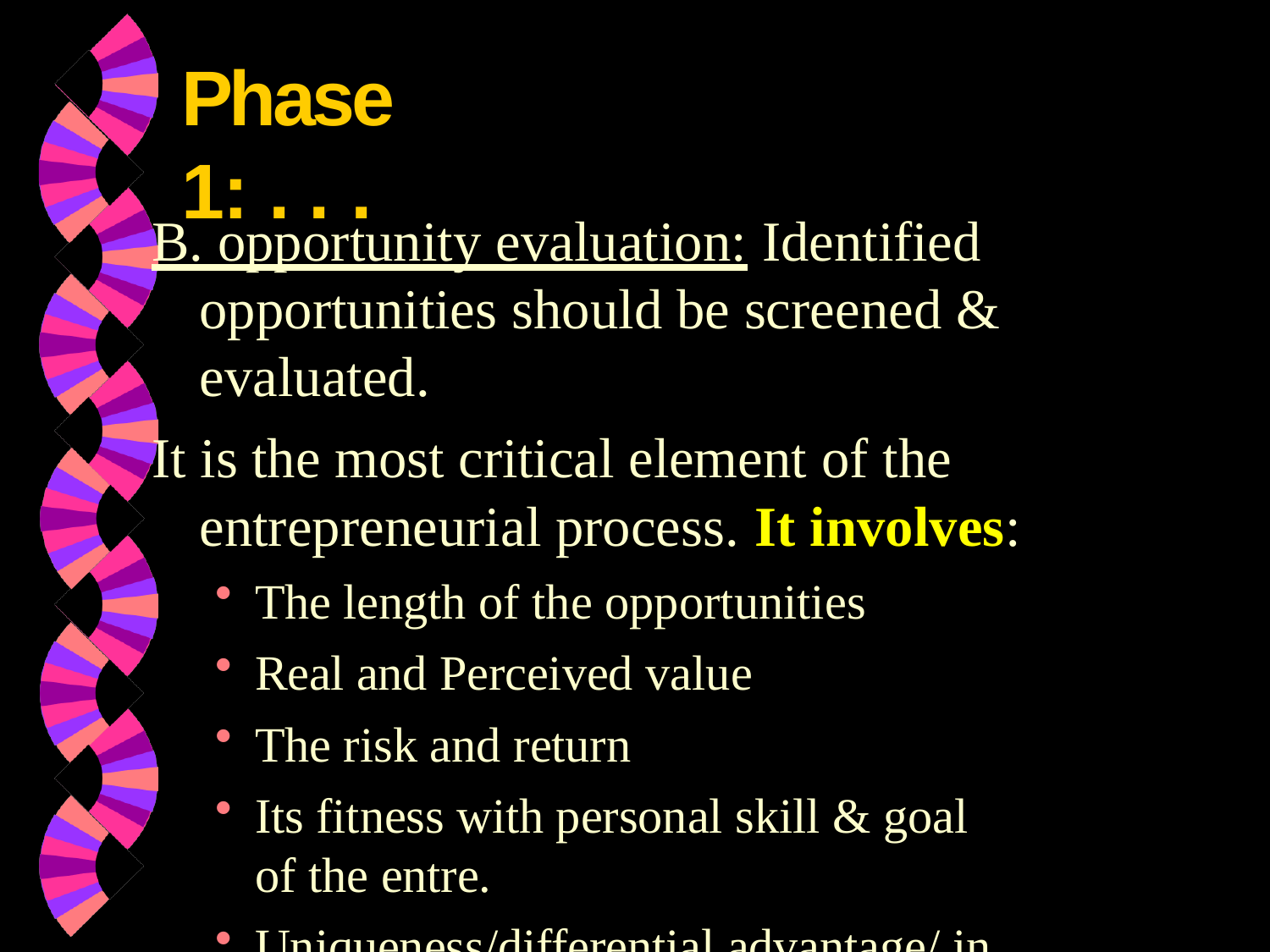

# Phase 1: . . .
B. opportunity evaluation: Identified  opportunities should be screened & evaluated.
It is the most critical element of the  entrepreneurial process. It involves:
The length of the opportunities
Real and Perceived value
The risk and return
Its fitness with personal skill & goal of the entre.
Uniqueness/differential advantage/ in the env’t